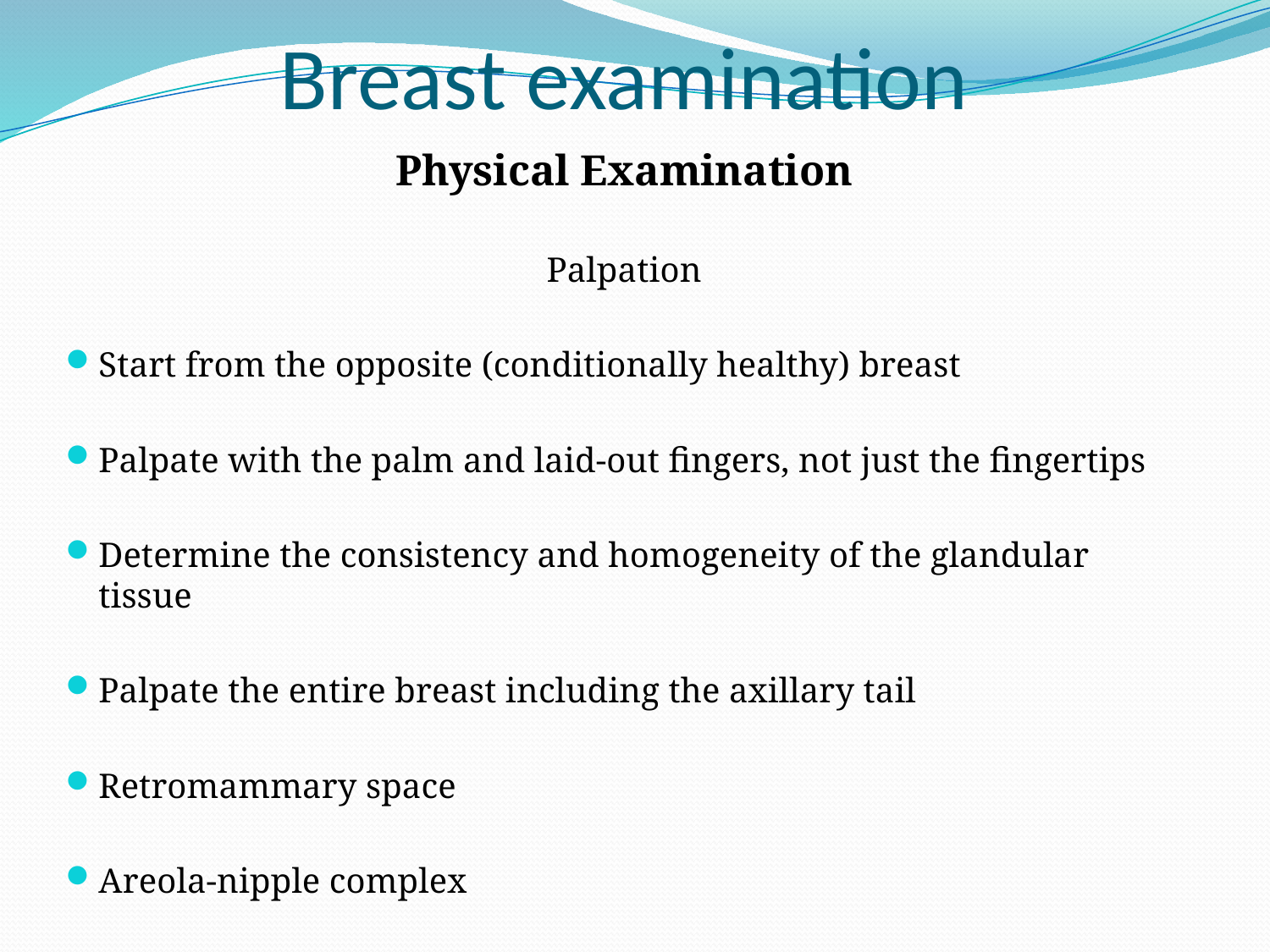

# Breast examination
Physical Examination

Palpation

Start from the opposite (conditionally healthy) breast

Palpate with the palm and laid-out fingers, not just the fingertips

Determine the consistency and homogeneity of the glandular tissue

Palpate the entire breast including the axillary tail

Retromammary space

Areola-nipple complex